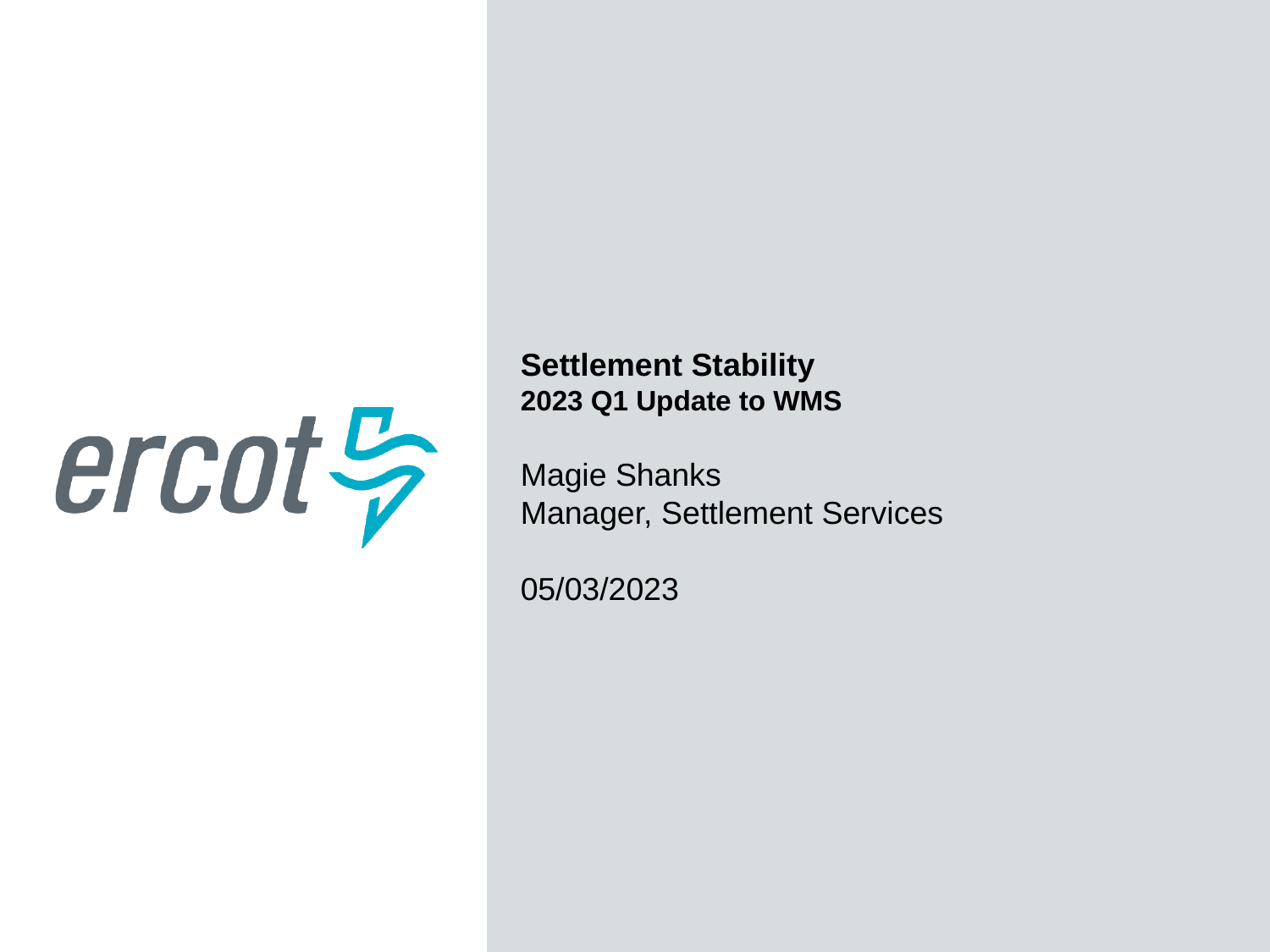

Settlement Stability
2023 Q1 Update to WMS

Magie Shanks
Manager, Settlement Services

05/03/2023